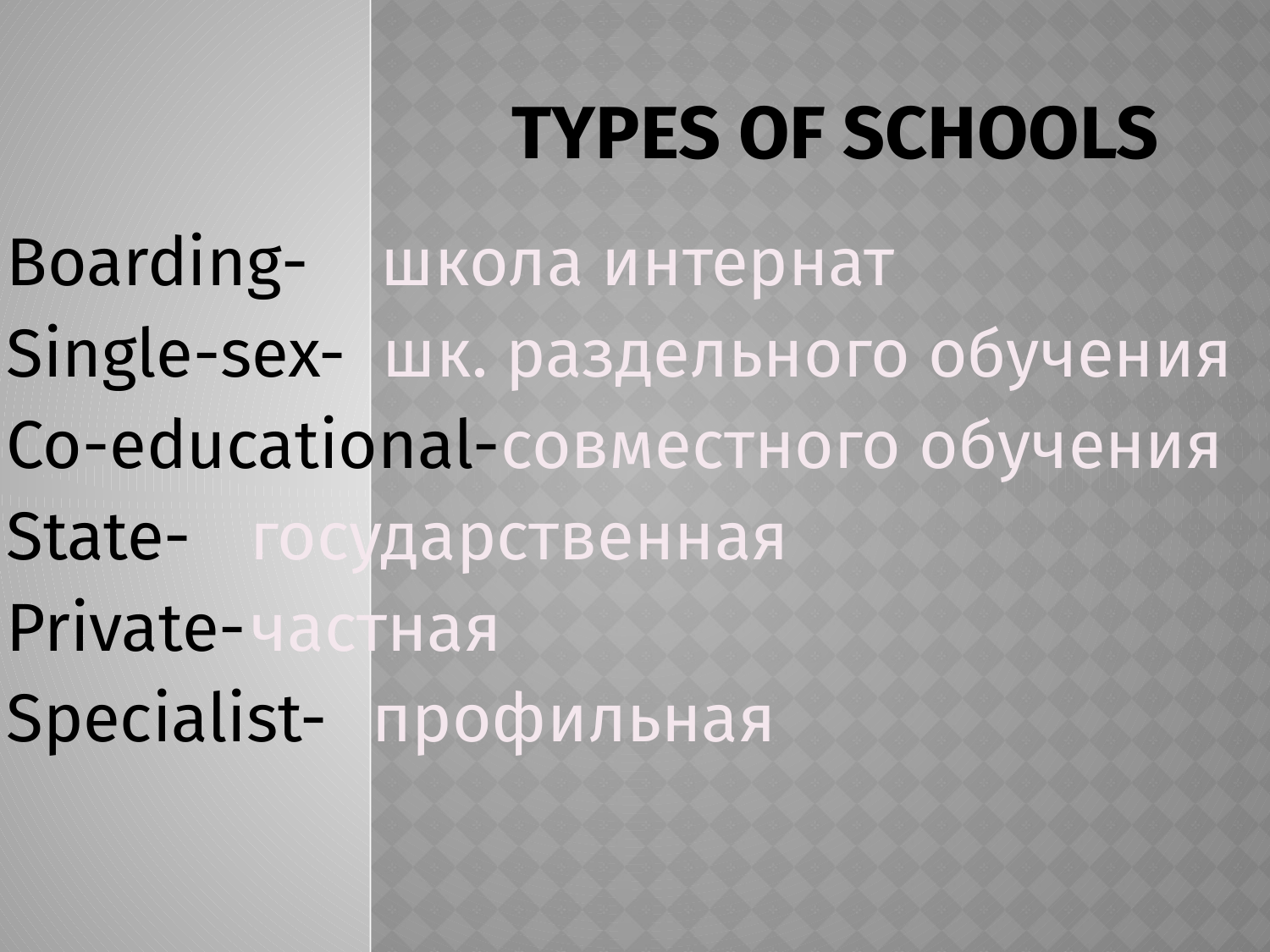

# Types of schools
Boarding-    школа интернат
Single-sex-  шк. раздельного обучения
Co-educational-совместного обучения
State-		государственная
Private-		частная
Specialist-	профильная